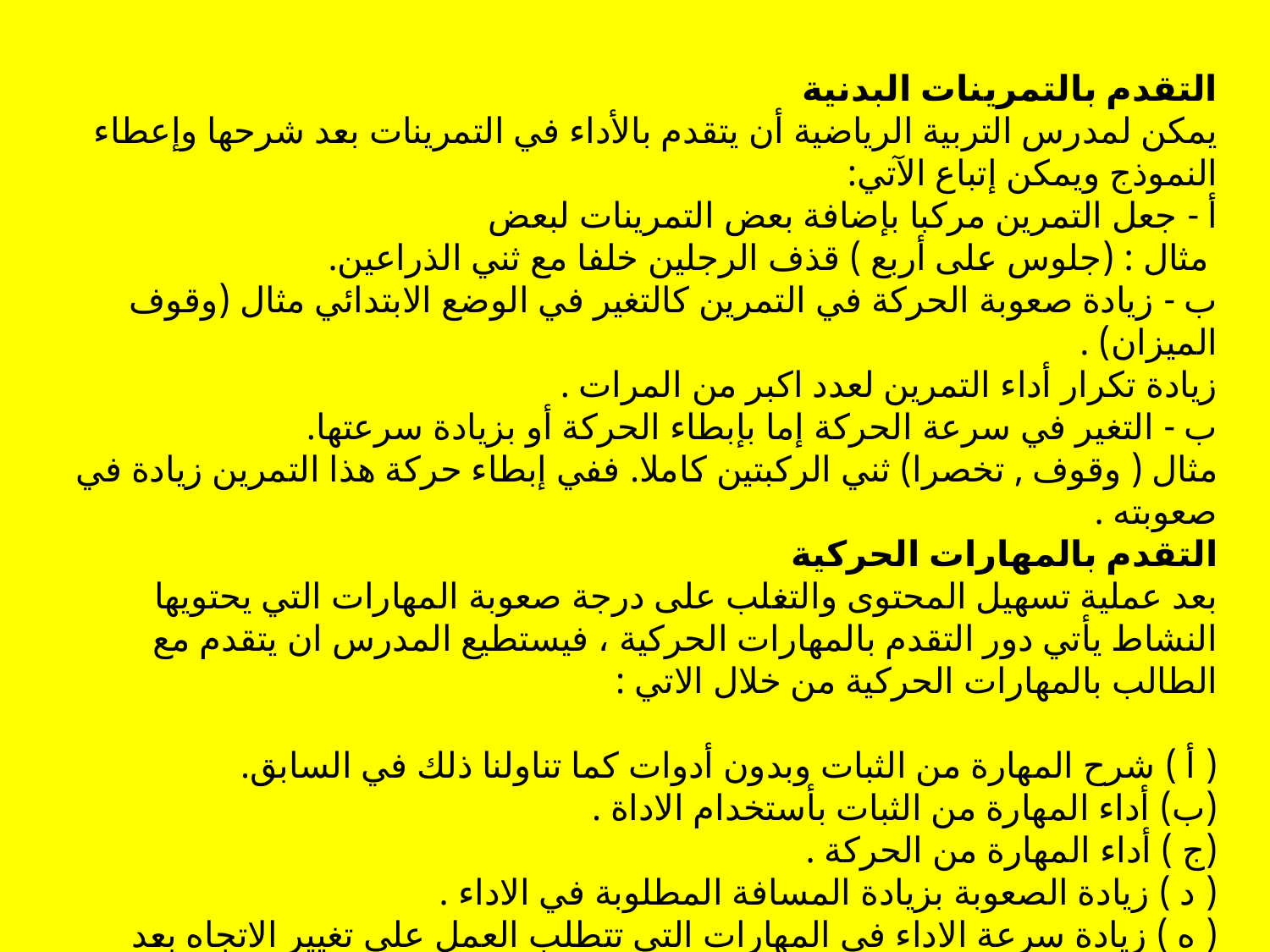

التقدم بالتمرينات البدنية
يمكن لمدرس التربية الرياضية أن يتقدم بالأداء في التمرينات بعد شرحها وإعطاء النموذج ويمكن إتباع الآتي:
أ - جعل التمرين مركبا بإضافة بعض التمرينات لبعض
 مثال : (جلوس على أربع ) قذف الرجلين خلفا مع ثني الذراعين.
ب - زيادة صعوبة الحركة في التمرين كالتغير في الوضع الابتدائي مثال (وقوف الميزان) .
زيادة تكرار أداء التمرين لعدد اكبر من المرات .
ب - التغير في سرعة الحركة إما بإبطاء الحركة أو بزيادة سرعتها.
مثال ( وقوف , تخصرا) ثني الركبتين كاملا. ففي إبطاء حركة هذا التمرين زيادة في صعوبته .
التقدم بالمهارات الحركية
بعد عملية تسهيل المحتوى والتغلب على درجة صعوبة المهارات التي يحتويها النشاط يأتي دور التقدم بالمهارات الحركية ، فيستطيع المدرس ان يتقدم مع الطالب بالمهارات الحركية من خلال الاتي :

( أ ) شرح المهارة من الثبات وبدون أدوات كما تناولنا ذلك في السابق.
(ب) أداء المهارة من الثبات بأستخدام الاداة .
(ج ) أداء المهارة من الحركة .
( د ) زيادة الصعوبة بزيادة المسافة المطلوبة في الاداء .
( ه ) زيادة سرعة الاداء في المهارات التي تتطلب العمل على تغيير الاتجاه بعد أتقان شكل الحركة .
( و )أستخدام أكثر من طريقة لاداء المهارة كما في ( مهارة السيطرة في كرة القدم ) .